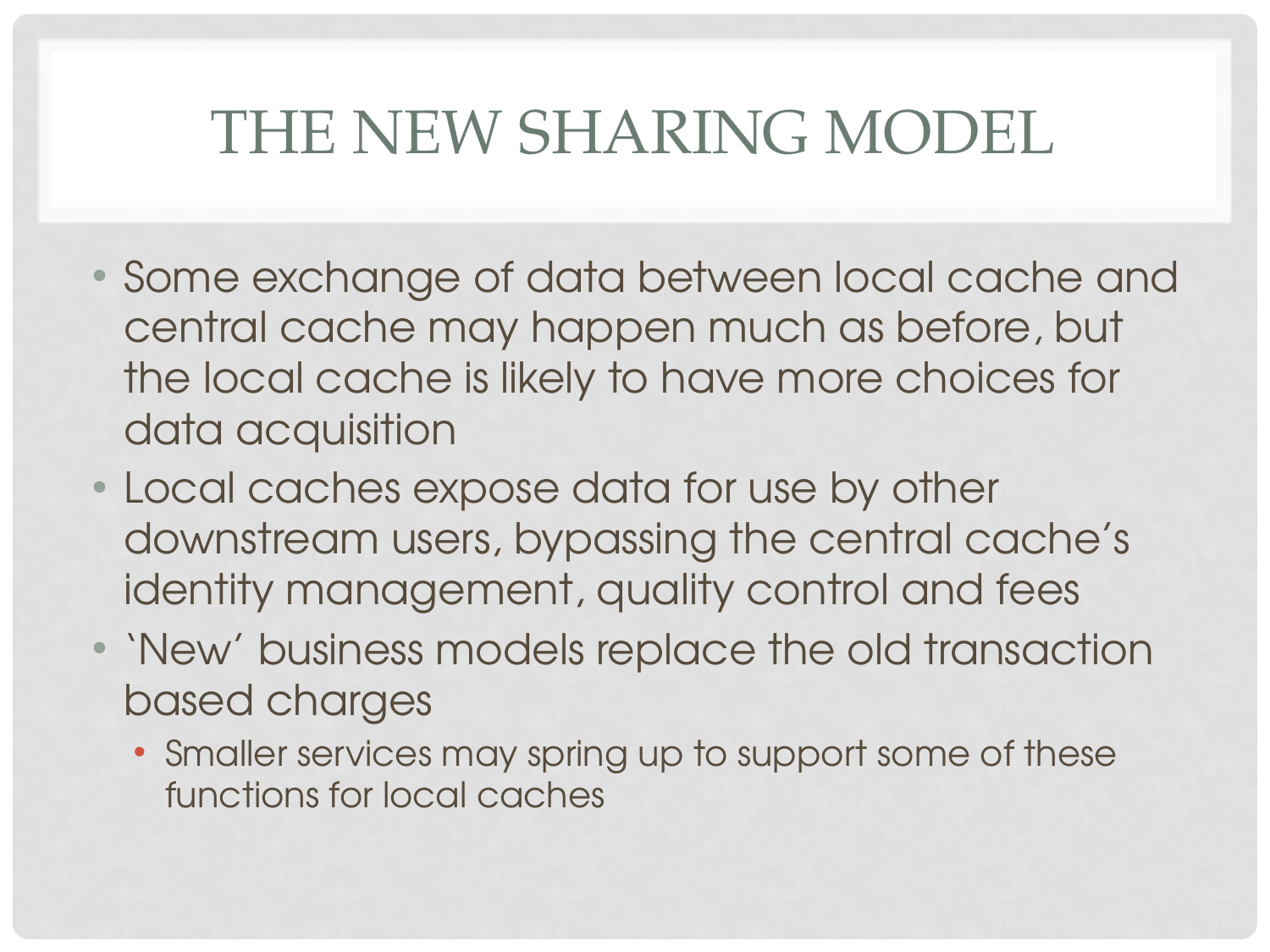

# The New Sharing Model
Some exchange of data between local cache and central cache may happen much as before, but the local cache is likely to have more choices for data acquisition
Local caches expose data for use by other downstream users, bypassing the central cache’s identity management, quality control and fees
‘New’ business models replace the old transaction based charges
Smaller services may spring up to support some of these functions for local caches